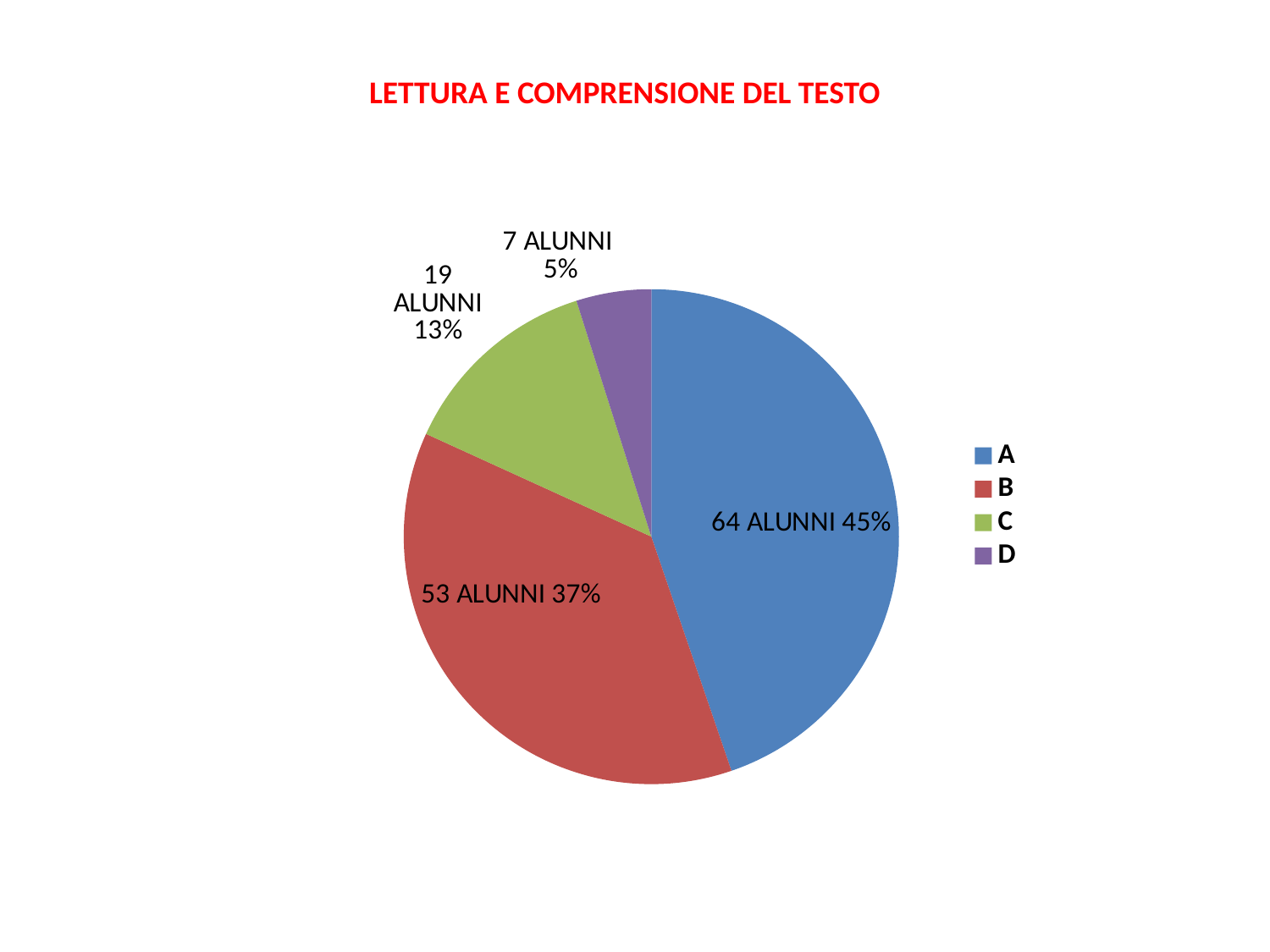

LETTURA E COMPRENSIONE DEL TESTO

### Chart

| Category |  |
|---|---|
| A | 64.0 |
| B | 53.0 |
| C | 19.0 |
| D | 7.0 |